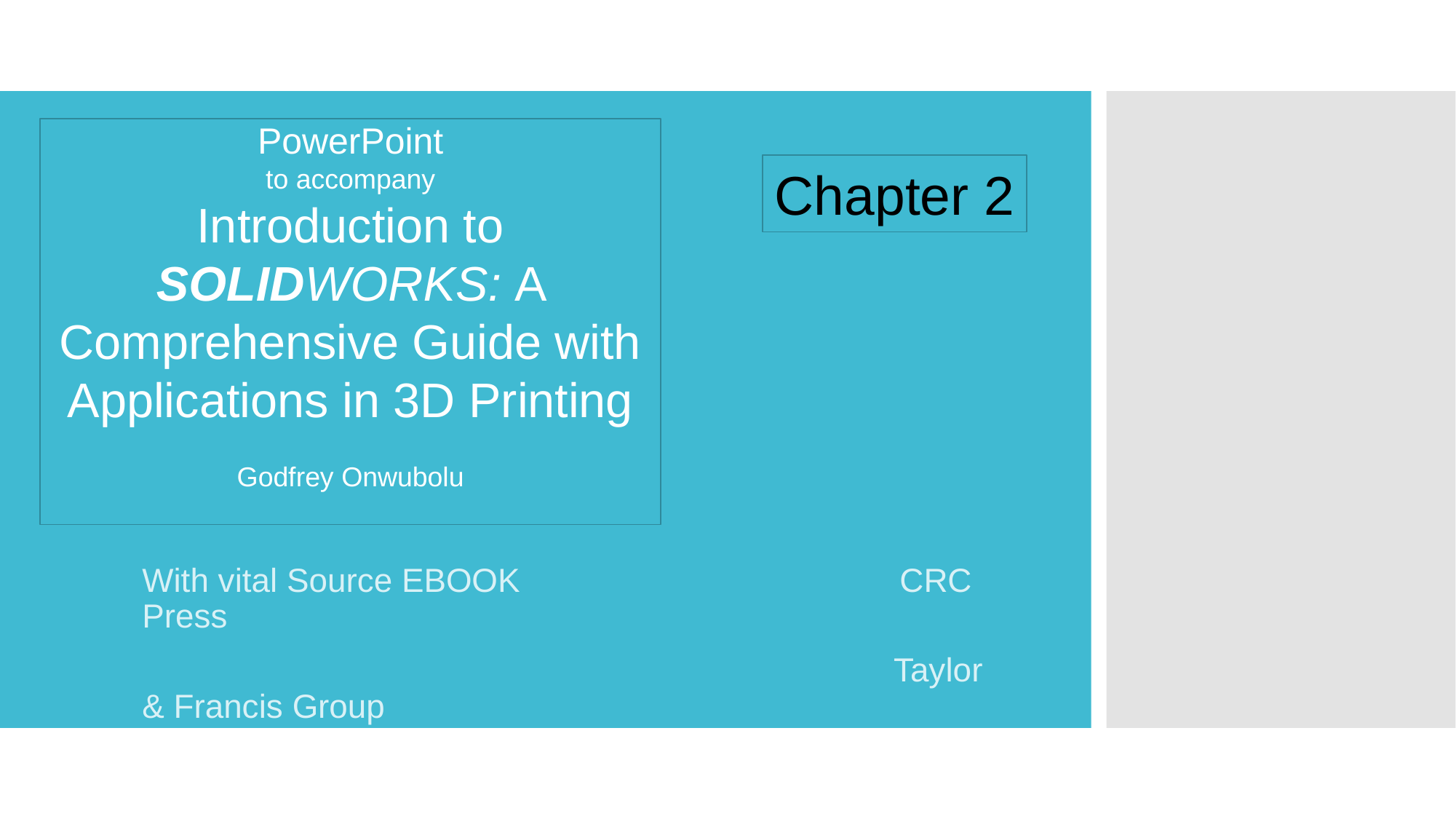

PowerPoint
 to accompany
Introduction to SOLIDWORKS: A Comprehensive Guide with Applications in 3D Printing

Godfrey Onwubolu

#
Chapter 2
With vital Source EBOOK                                         CRC Press
                                                                                 Taylor & Francis Group